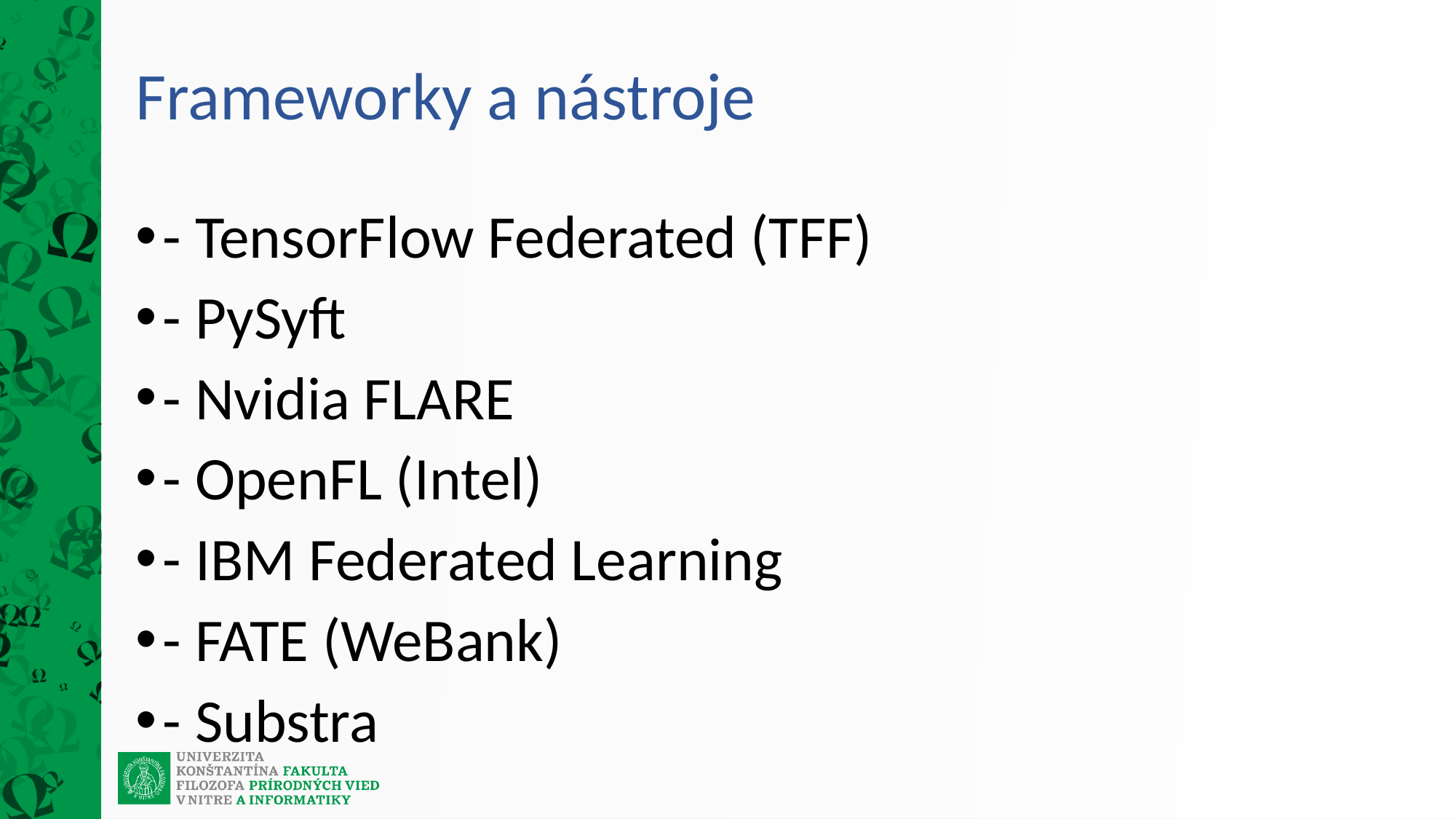

# Frameworky a nástroje
- TensorFlow Federated (TFF)
- PySyft
- Nvidia FLARE
- OpenFL (Intel)
- IBM Federated Learning
- FATE (WeBank)
- Substra